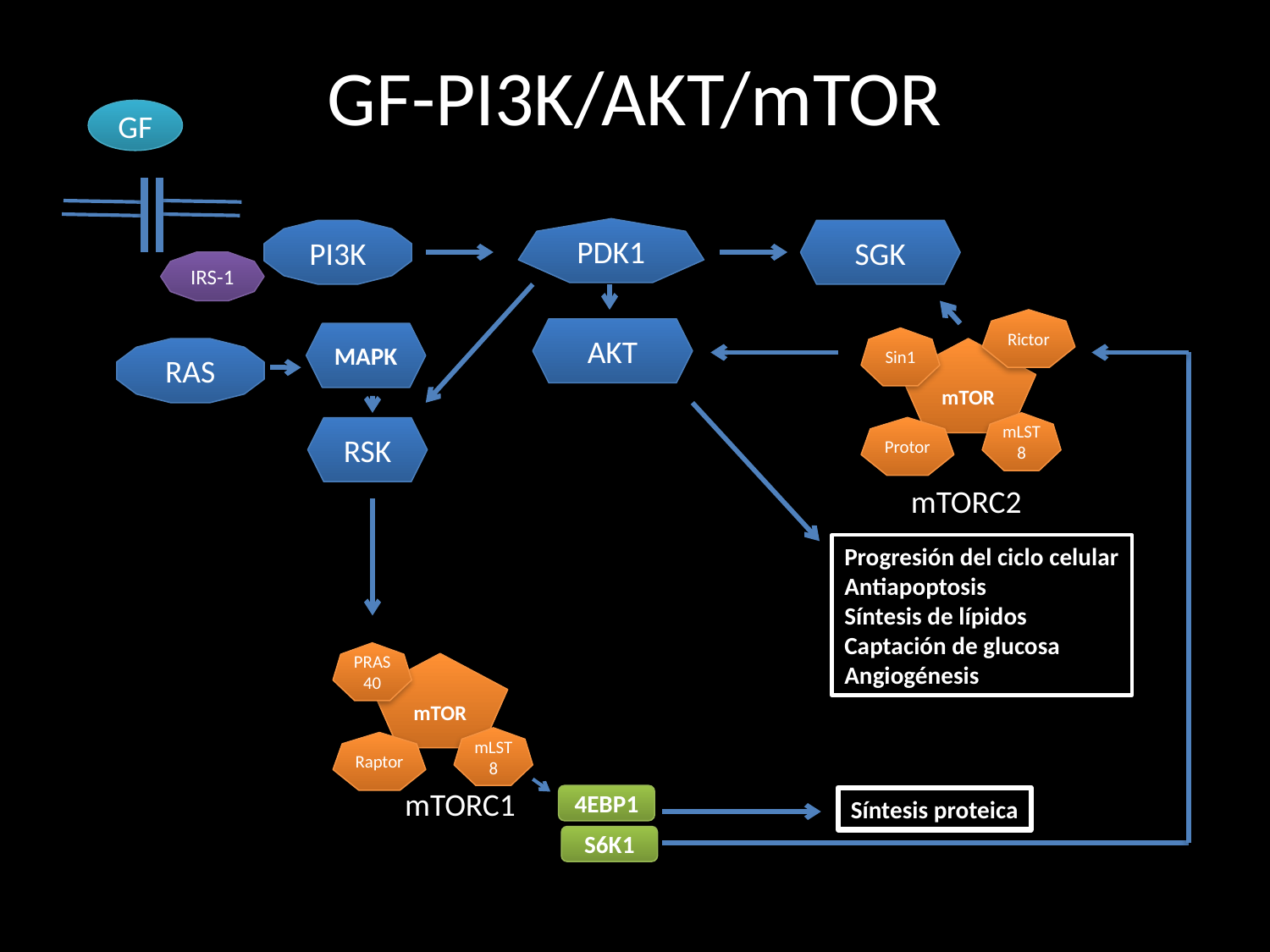

# GF-PI3K/AKT/mTOR
GF
PDK1
PI3K
SGK
IRS-1
Rictor
AKT
MAPK
Sin1
mTOR
RAS
mLST8
Protor
RSK
mTORC2
Progresión del ciclo celular
Antiapoptosis
Síntesis de lípidos
Captación de glucosa
Angiogénesis
PRAS40
mTOR
mLST8
Raptor
mTORC1
4EBP1
Síntesis proteica
S6K1